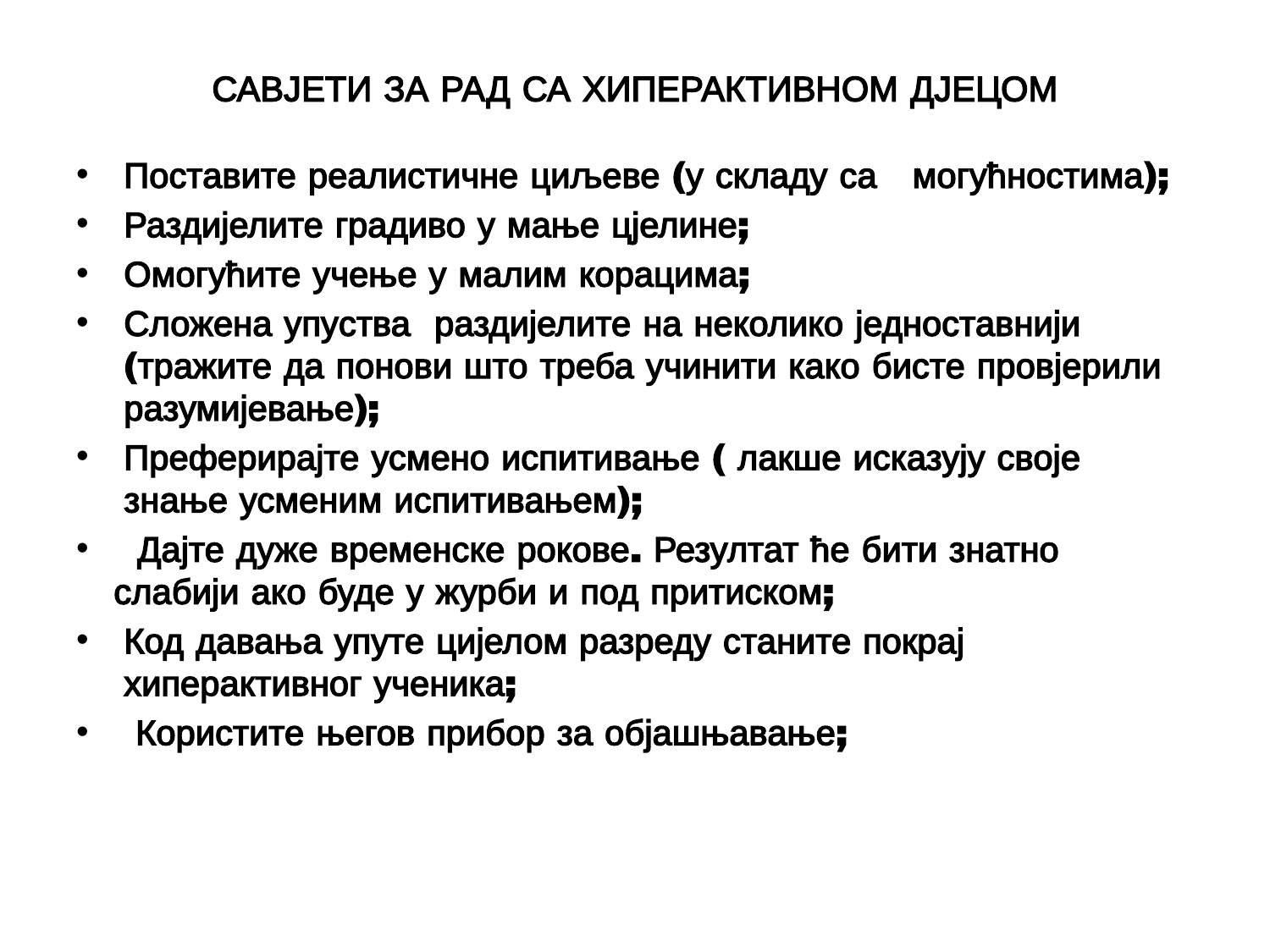

# САВЈЕТИ ЗА РАД СА ХИПЕРАКТИВНОМ ДЈЕЦОМ
Поставите реалистичне циљеве (у складу са   могућностима);
Раздијелите градиво у мање цјелине;
Омогућите учење у малим корацима;
Сложена упуства  раздијелите на неколико једноставнији (тражите да понови што треба учинити како бисте провјерили разумијевање);
Преферирајте усмено испитивање ( лакше исказују своје знање усменим испитивањем);
  Дајте дуже временске рокове. Резултат ће бити знатно слабији ако буде у журби и под притиском;
Код давања упуте цијелом разреду станите покрај хиперактивног ученика;
 Користите његов прибор за објашњавање;